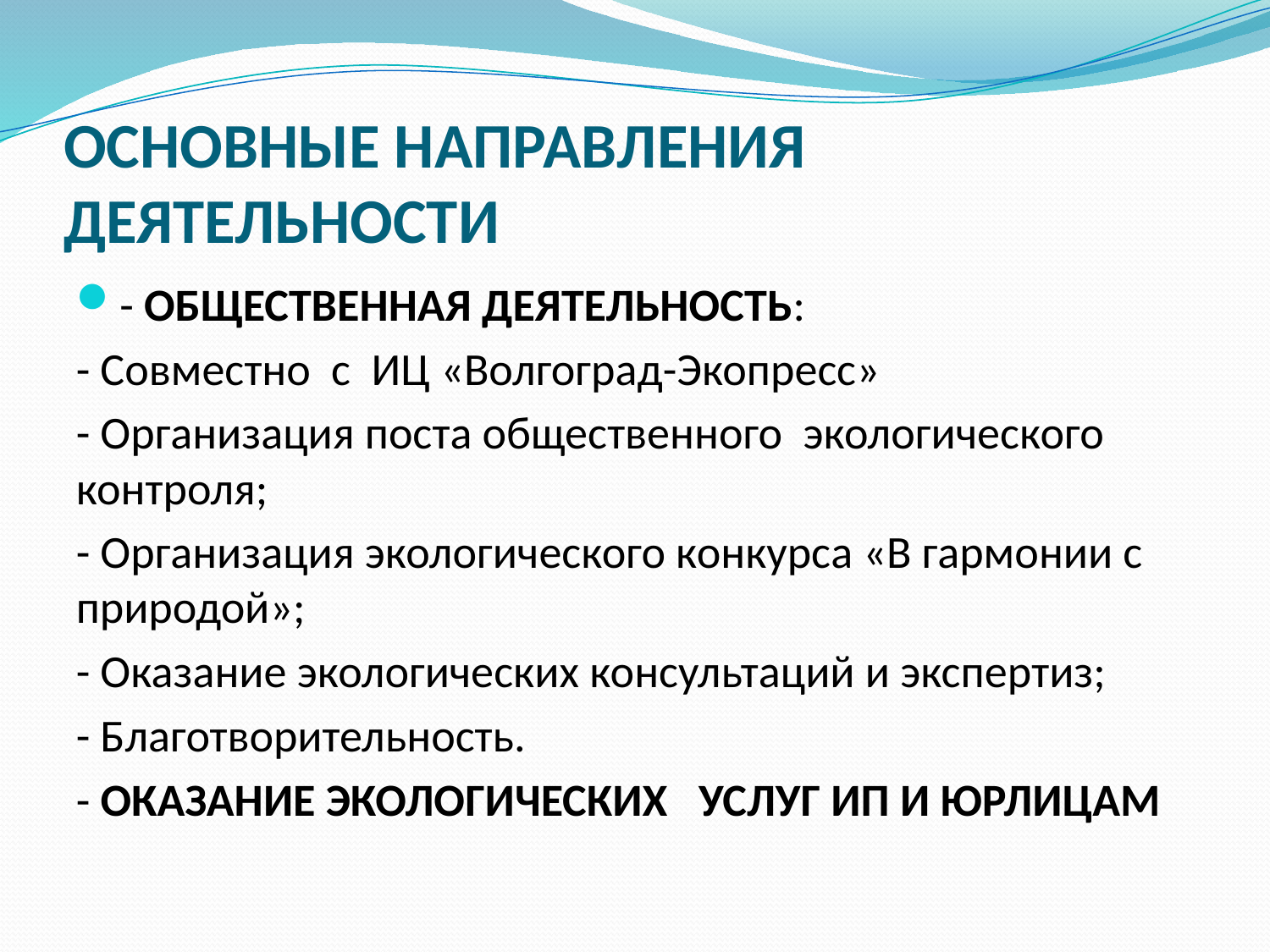

# ОСНОВНЫЕ НАПРАВЛЕНИЯ ДЕЯТЕЛЬНОСТИ
- ОБЩЕСТВЕННАЯ ДЕЯТЕЛЬНОСТЬ:
- Совместно  с  ИЦ «Волгоград-Экопресс»
- Организация поста общественного  экологического контроля;
- Организация экологического конкурса «В гармонии с природой»;
- Оказание экологических консультаций и экспертиз;
- Благотворительность.
- ОКАЗАНИЕ ЭКОЛОГИЧЕСКИХ   УСЛУГ ИП И ЮРЛИЦАМ